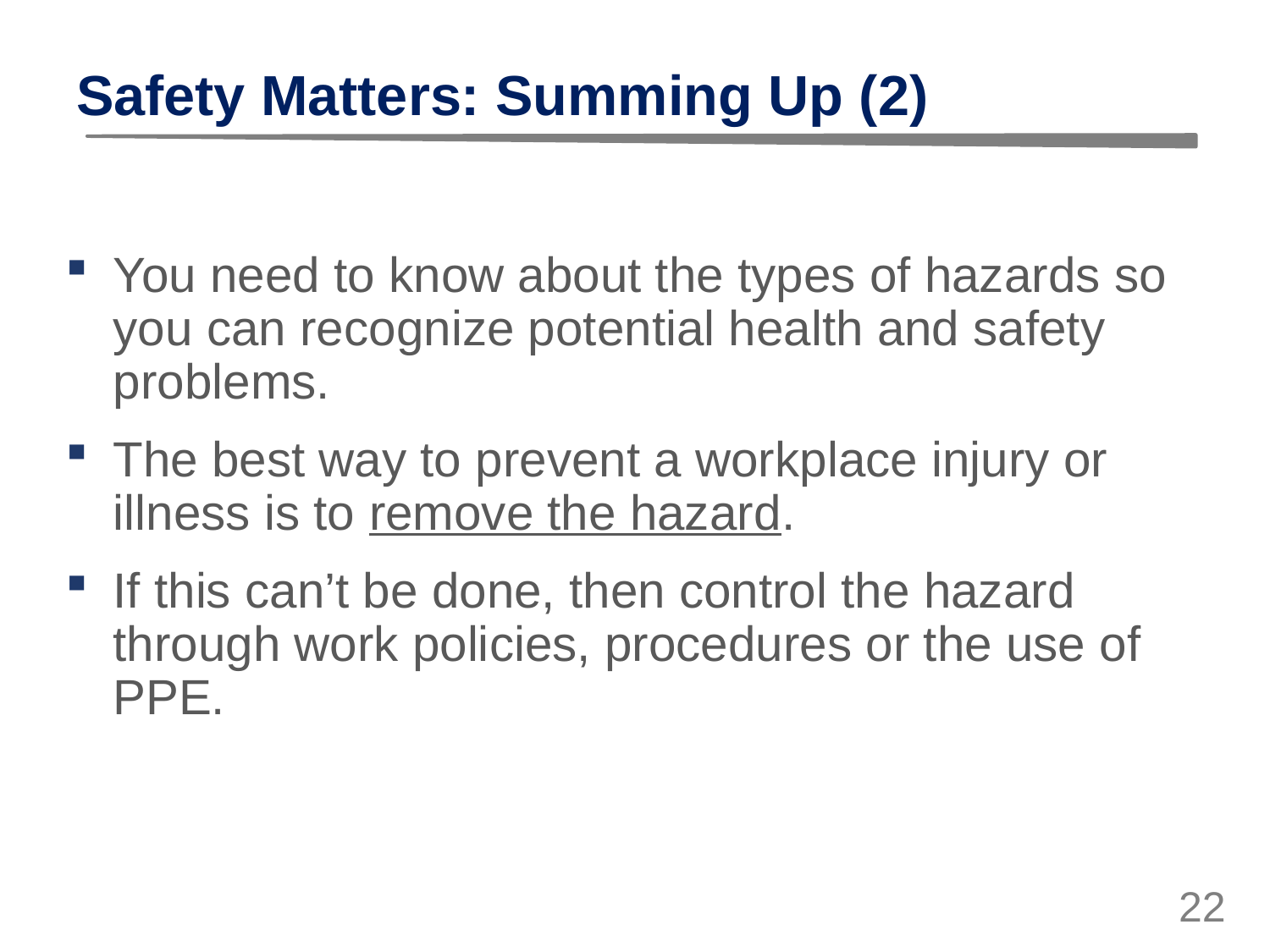

# Safety Matters: Summing Up (2)

You need to know about the types of hazards so you can recognize potential health and safety problems.
The best way to prevent a workplace injury or illness is to remove the hazard.
If this can’t be done, then control the hazard through work policies, procedures or the use of PPE.
22